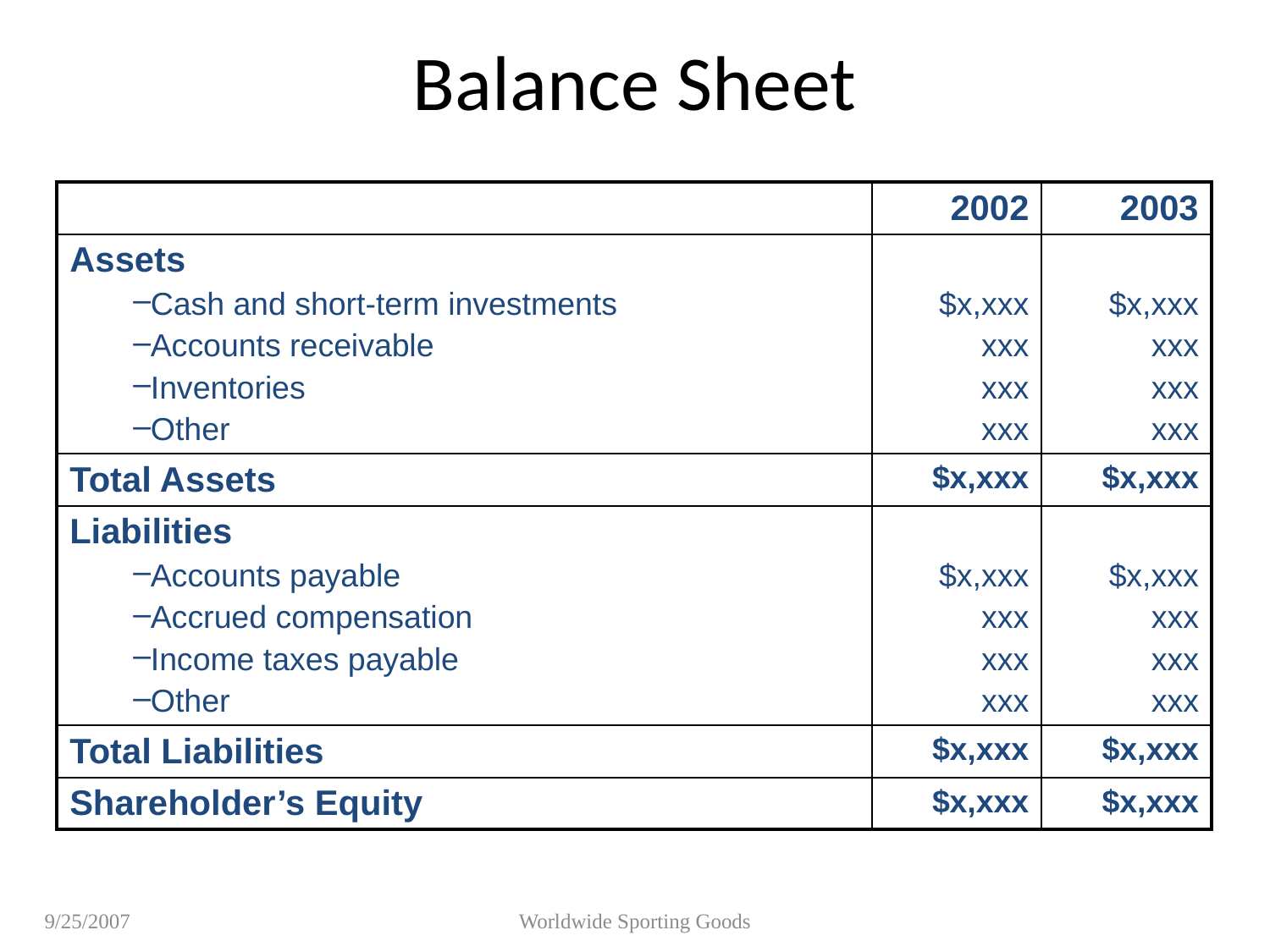

# Balance Sheet
|  | 2002 | 2003 |
| --- | --- | --- |
| Assets Cash and short-term investments Accounts receivable Inventories Other | $x,xxx xxx xxx xxx | $x,xxx xxx xxx xxx |
| Total Assets | $x,xxx | $x,xxx |
| Liabilities Accounts payable Accrued compensation Income taxes payable Other | $x,xxx xxx xxx xxx | $x,xxx xxx xxx xxx |
| Total Liabilities | $x,xxx | $x,xxx |
| Shareholder’s Equity | $x,xxx | $x,xxx |
9/25/2007
Worldwide Sporting Goods